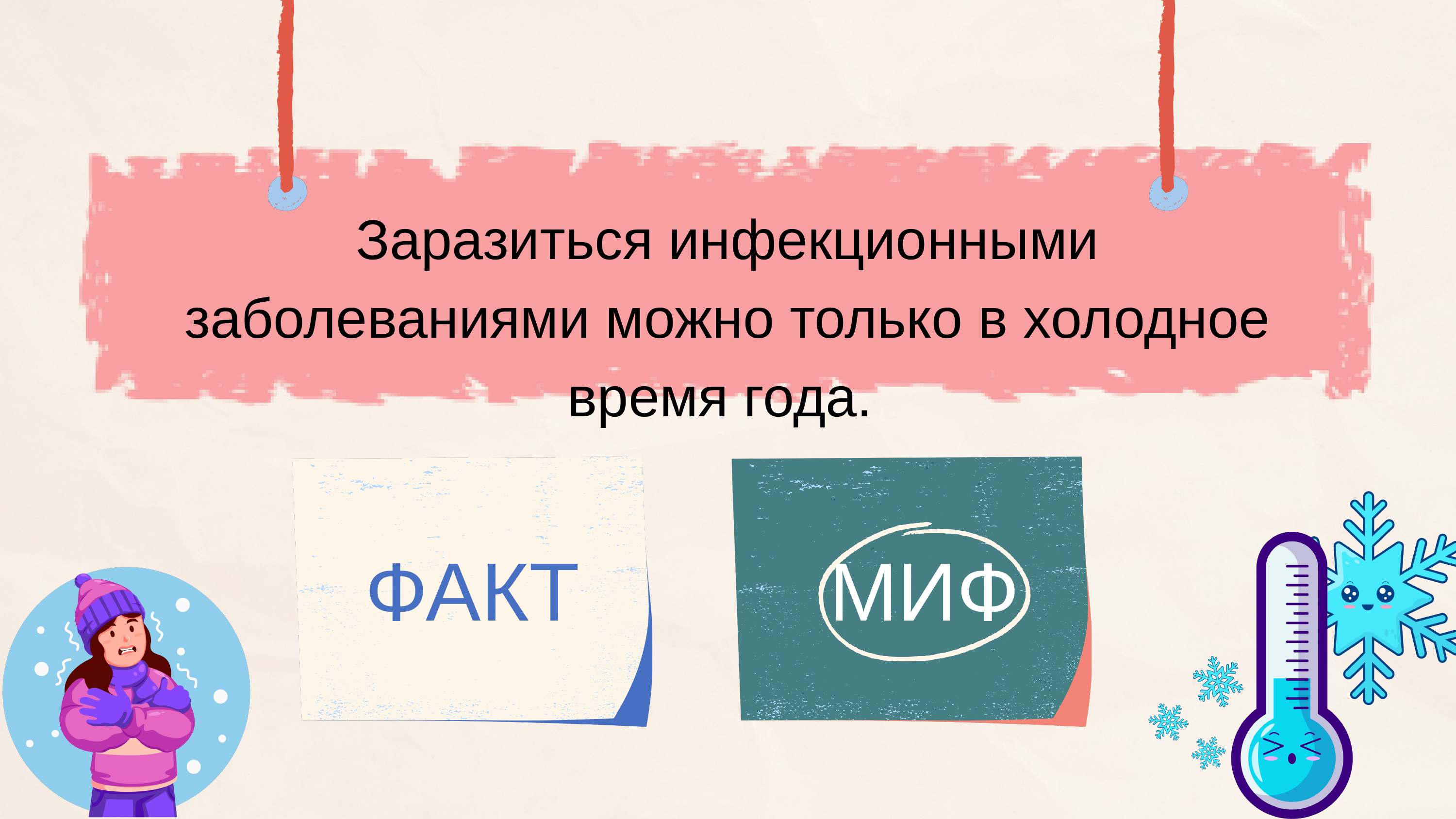

Заразиться инфекционными заболеваниями можно только в холодное время года.

ФАКТ
МИФ